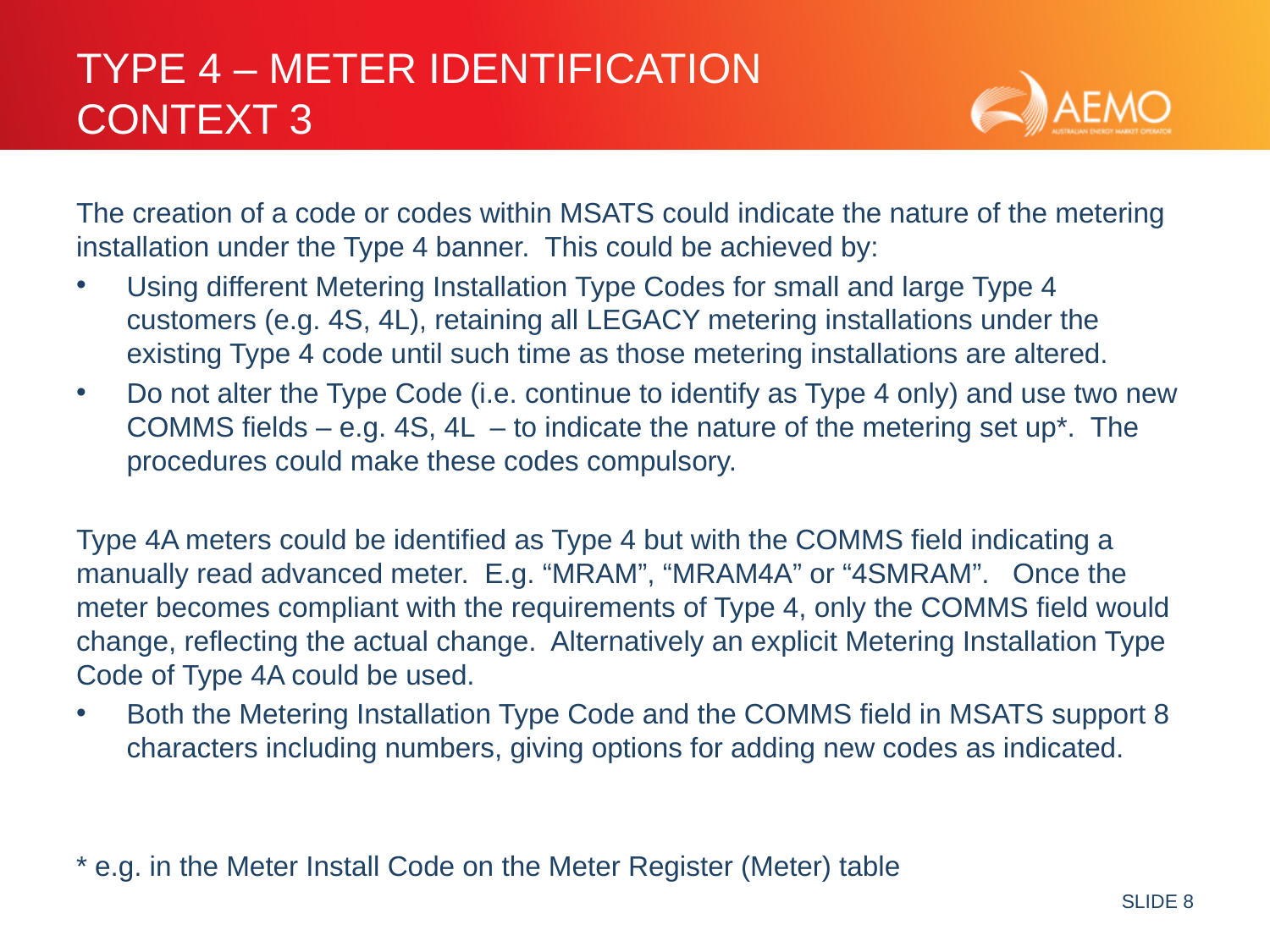

# Type 4 – Meter Identification Context 3
The creation of a code or codes within MSATS could indicate the nature of the metering installation under the Type 4 banner.  This could be achieved by:
Using different Metering Installation Type Codes for small and large Type 4 customers (e.g. 4S, 4L), retaining all LEGACY metering installations under the existing Type 4 code until such time as those metering installations are altered.
Do not alter the Type Code (i.e. continue to identify as Type 4 only) and use two new COMMS fields – e.g. 4S, 4L  – to indicate the nature of the metering set up*.  The procedures could make these codes compulsory.

Type 4A meters could be identified as Type 4 but with the COMMS field indicating a manually read advanced meter.  E.g. “MRAM”, “MRAM4A” or “4SMRAM”.   Once the  meter becomes compliant with the requirements of Type 4, only the COMMS field would change, reflecting the actual change.  Alternatively an explicit Metering Installation Type Code of Type 4A could be used.
Both the Metering Installation Type Code and the COMMS field in MSATS support 8 characters including numbers, giving options for adding new codes as indicated.

* e.g. in the Meter Install Code on the Meter Register (Meter) table